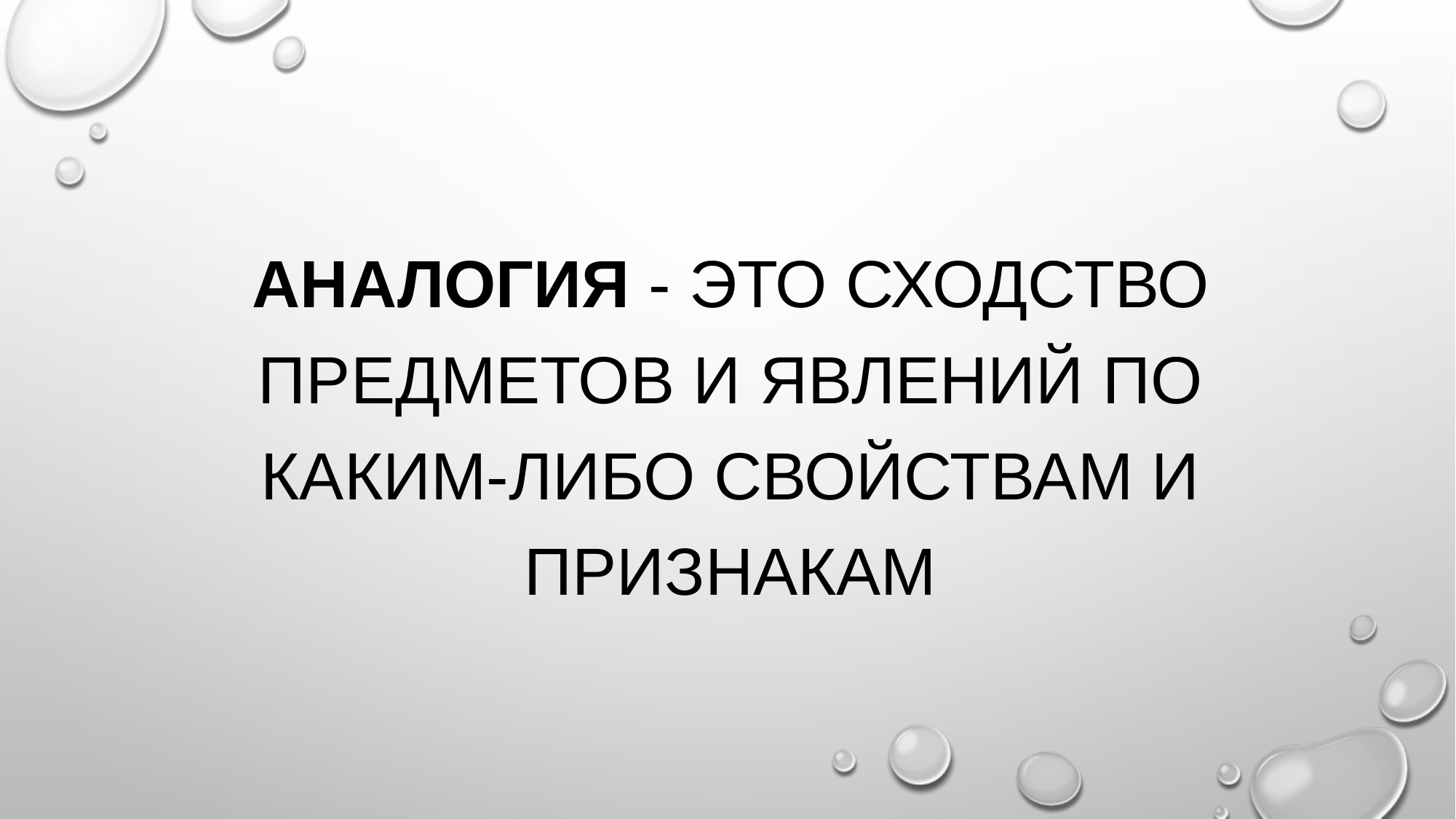

аналогия - это сходство предметов и явлений по каким-либо свойствам и признакам